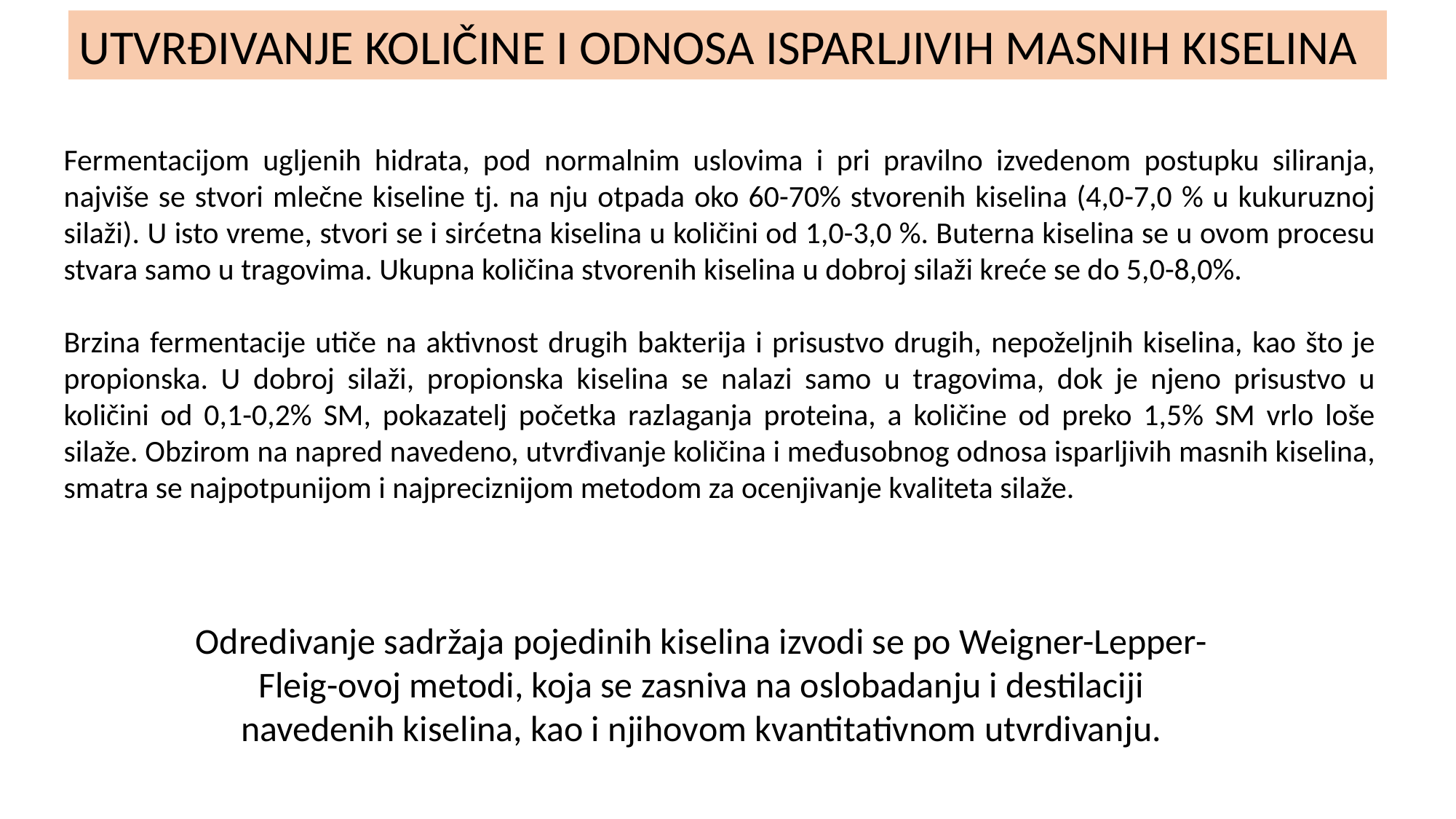

UTVRĐIVANJE KOLIČINE I ODNOSA ISPARLJIVIH MASNIH KISELINA
Fermentacijom ugljenih hidrata, pod normalnim uslovima i pri pravilno izvedenom postupku siliranja, najviše se stvori mlečne kiseline tj. na nju otpada oko 60-70% stvorenih kiselina (4,0-7,0 % u kukuruznoj silaži). U isto vreme, stvori se i sirćetna kiselina u količini od 1,0-3,0 %. Buterna kiselina se u ovom procesu stvara samo u tragovima. Ukupna količina stvorenih kiselina u dobroj silaži kreće se do 5,0-8,0%.

Brzina fermentacije utiče na aktivnost drugih bakterija i prisustvo drugih, nepoželjnih kiselina, kao što je propionska. U dobroj silaži, propionska kiselina se nalazi samo u tragovima, dok je njeno prisustvo u količini od 0,1-0,2% SM, pokazatelj početka razlaganja proteina, a količine od preko 1,5% SM vrlo loše silaže. Obzirom na napred navedeno, utvrđivanje količina i međusobnog odnosa isparljivih masnih kiselina, smatra se najpotpunijom i najpreciznijom metodom za ocenjivanje kvaliteta silaže.
Odredivanje sadržaja pojedinih kiselina izvodi se po Weigner-Lepper-Fleig-ovoj metodi, koja se zasniva na oslobadanju i destilaciji navedenih kiselina, kao i njihovom kvantitativnom utvrdivanju.